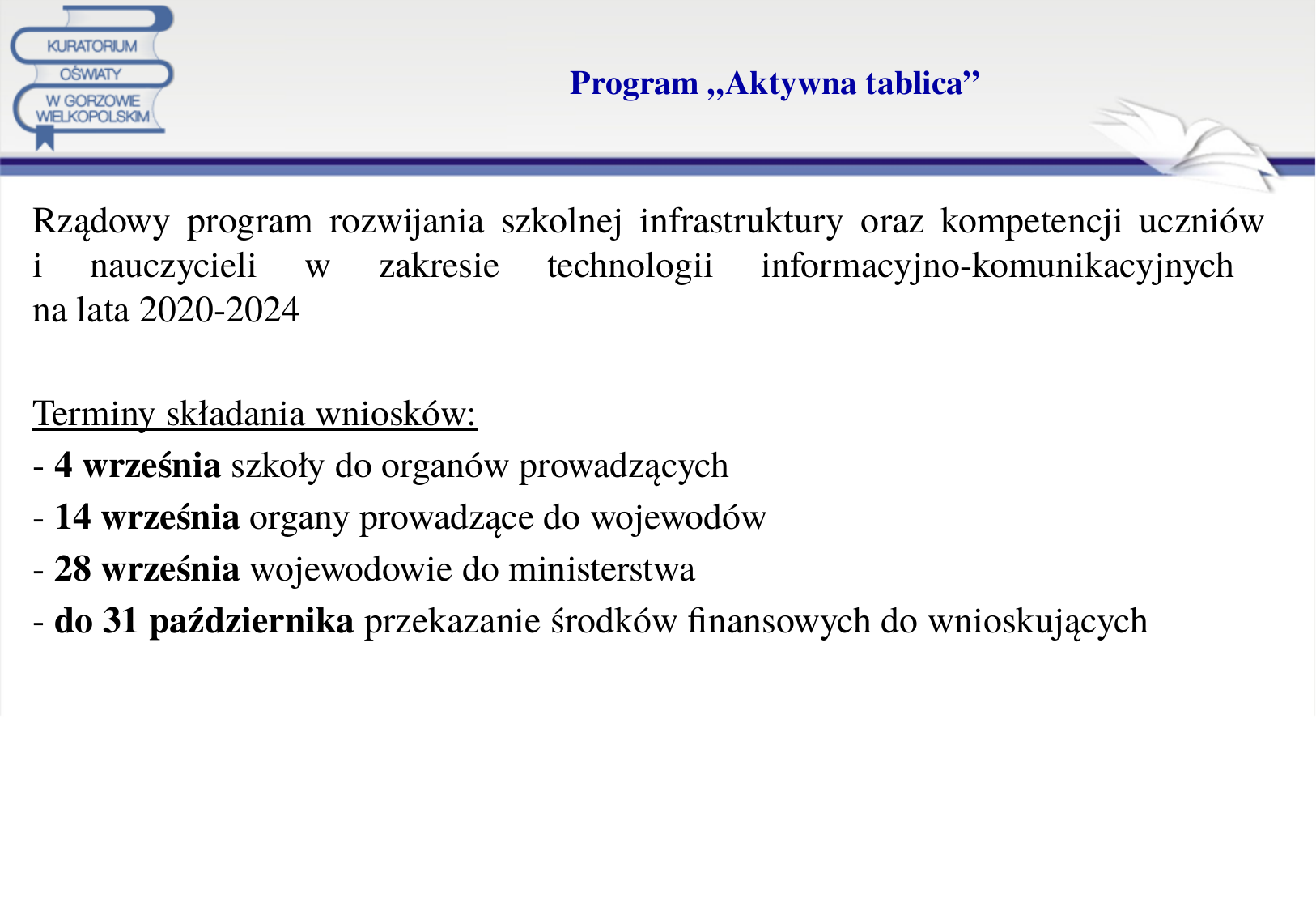

# Program „Aktywna tablica”
Rządowy program rozwijania szkolnej infrastruktury oraz kompetencji uczniów
i nauczycieli w zakresie technologii informacyjno-komunikacyjnych
na lata 2020-2024

Terminy składania wniosków:
- 4 września szkoły do organów prowadzących
- 14 września organy prowadzące do wojewodów
- 28 września wojewodowie do ministerstwa
- do 31 października przekazanie środków finansowych do wnioskujących